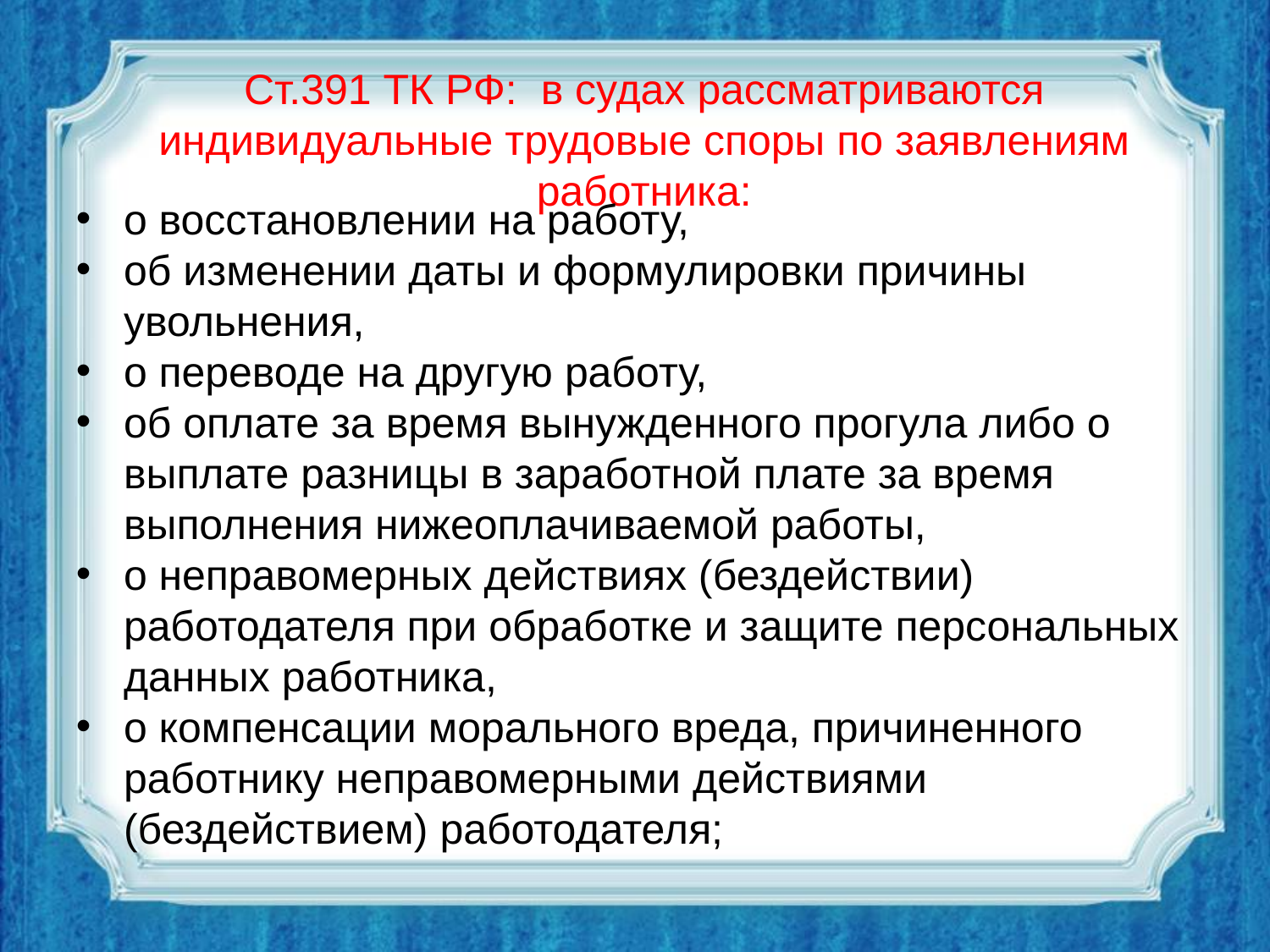

# Ст.391 ТК РФ:  в судах рассматриваются индивидуальные трудовые споры по заявлениям работника:
о восстановлении на работу,
об изменении даты и формулировки причины увольнения,
о переводе на другую работу,
об оплате за время вынужденного прогула либо о выплате разницы в заработной плате за время выполнения нижеоплачиваемой работы,
о неправомерных действиях (бездействии) работодателя при обработке и защите персональных данных работника,
о компенсации морального вреда, причиненного работнику неправомерными действиями (бездействием) работодателя;